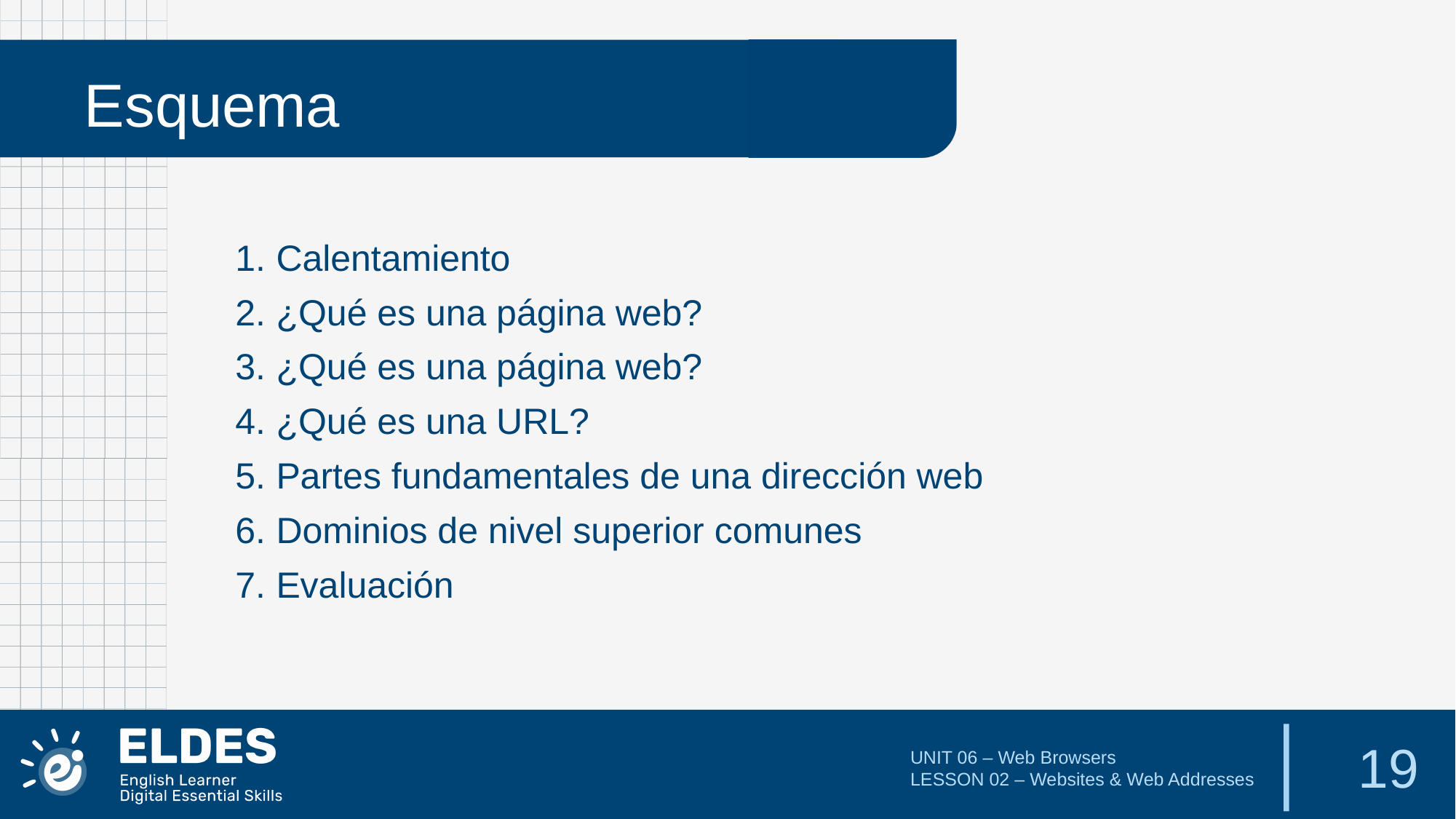

Esquema
Calentamiento
¿Qué es una página web?
¿Qué es una página web?
¿Qué es una URL?
Partes fundamentales de una dirección web
Dominios de nivel superior comunes
Evaluación
19
UNIT 06 – Web Browsers
LESSON 02 – Websites & Web Addresses